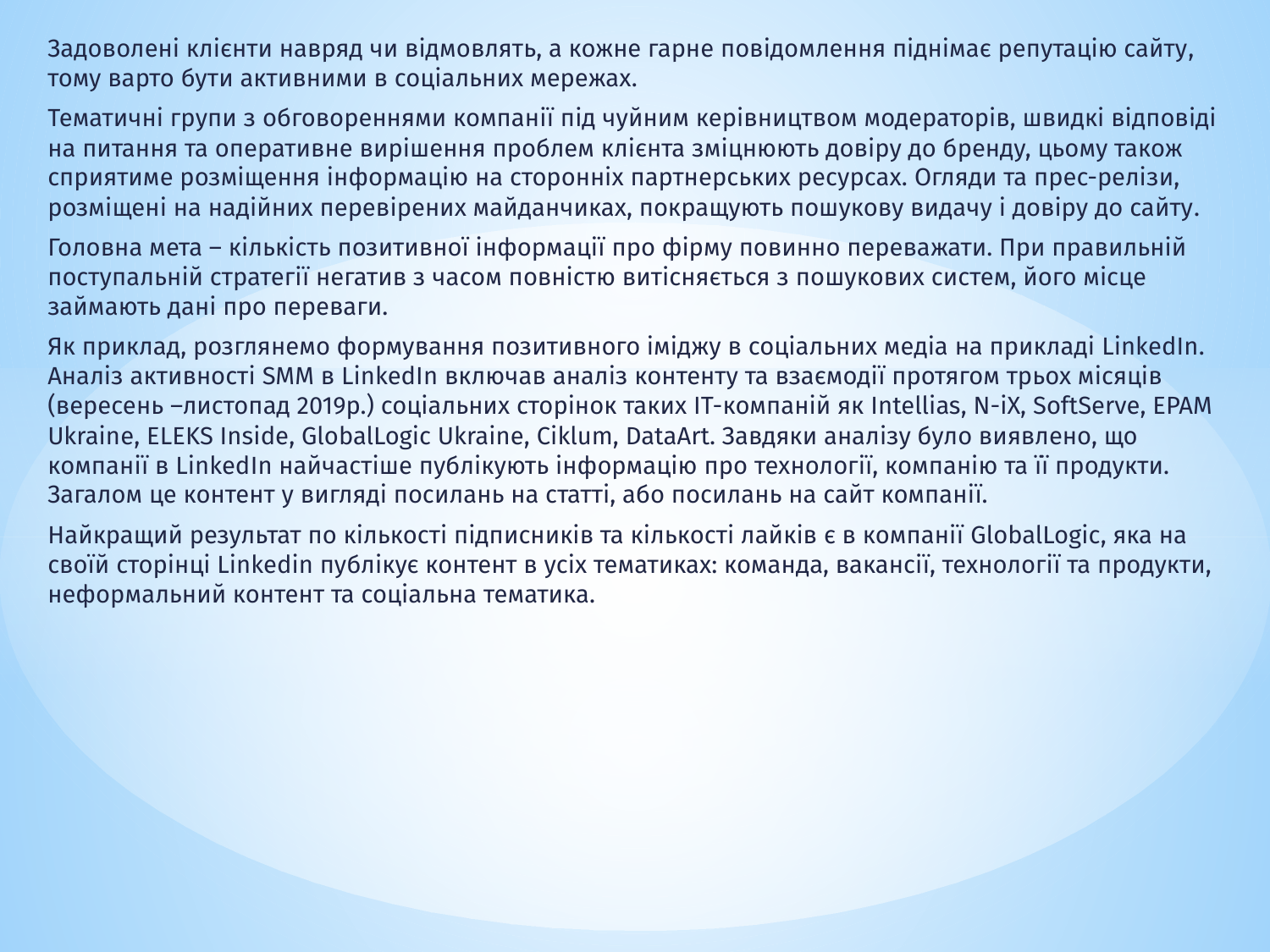

Задоволені клієнти навряд чи відмовлять, а кожне гарне повідомлення піднімає репутацію сайту, тому варто бути активними в соціальних мережах.
Тематичні групи з обговореннями компанії під чуйним керівництвом модераторів, швидкі відповіді на питання та оперативне вирішення проблем клієнта зміцнюють довіру до бренду, цьому також сприятиме розміщення інформацію на сторонніх партнерських ресурсах. Огляди та прес-релізи, розміщені на надійних перевірених майданчиках, покращують пошукову видачу і довіру до сайту.
Головна мета – кількість позитивної інформації про фірму повинно переважати. При правильній поступальній стратегії негатив з часом повністю витісняється з пошукових систем, його місце займають дані про переваги.
Як приклад, розглянемо формування позитивного іміджу в соціальних медіа на прикладі LinkedIn. Аналіз активності SMM в LinkedIn включав аналіз контенту та взаємодії протягом трьох місяців (вересень –листопад 2019р.) соціальних сторінок таких ІТ-компаній як Intellias, N-iX, SoftServe, EPAM Ukraine, ELEKS Inside, GlobalLogic Ukraine, Ciklum, DataArt. Завдяки аналізу було виявлено, що компанії в LinkedІn найчастіше публікують інформацію про технології, компанію та її продукти. Загалом це контент у вигляді посилань на статті, або посилань на сайт компанії.
Найкращий результат по кількості підписників та кількості лайків є в компанії GlobalLogic, яка на своїй сторінці Linkedin публікує контент в усіх тематиках: команда, вакансії, технології та продукти, неформальний контент та соціальна тематика.